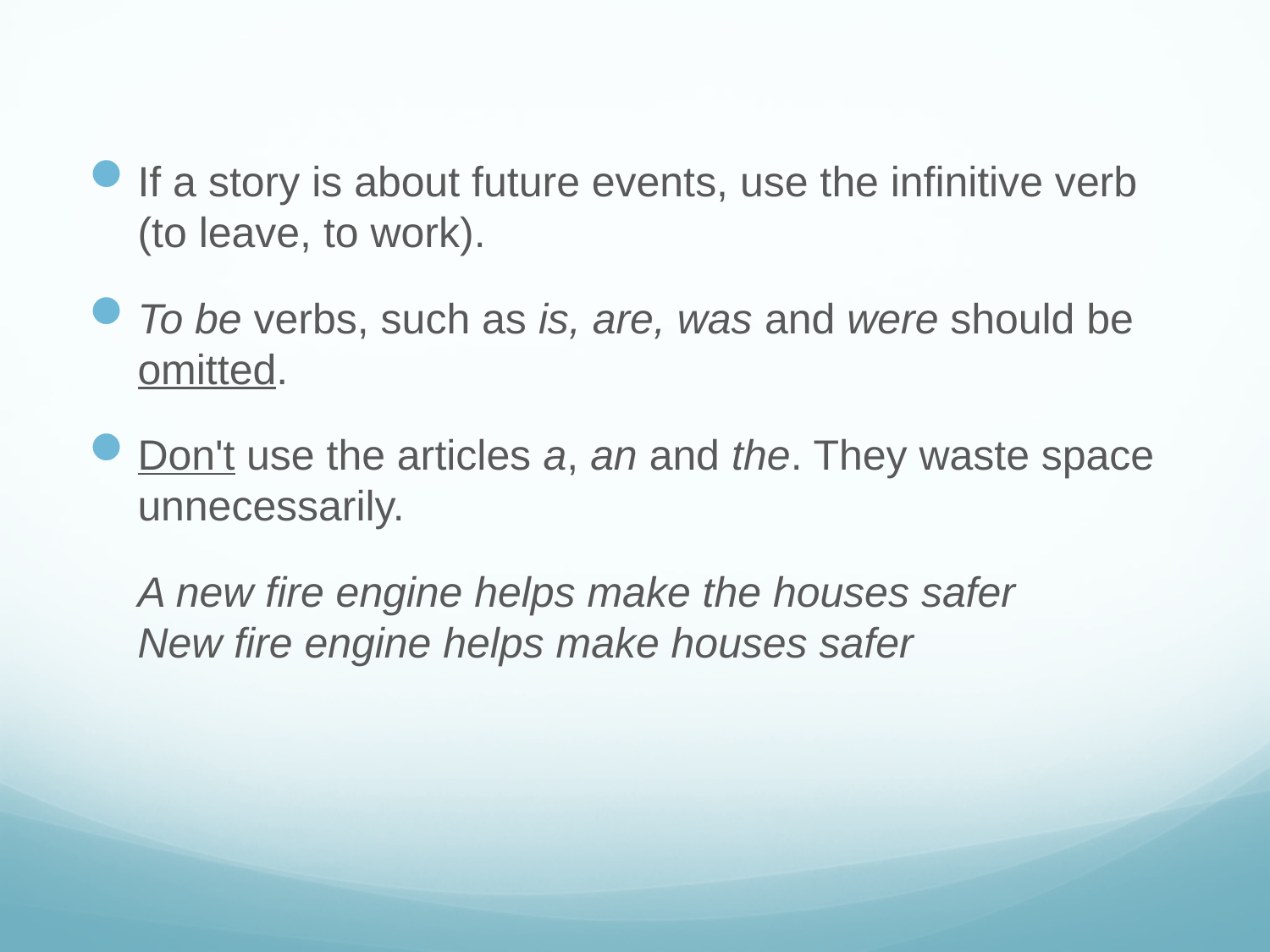

If a story is about future events, use the infinitive verb (to leave, to work).
To be verbs, such as is, are, was and were should be omitted.
Don't use the articles a, an and the. They waste space unnecessarily.
	A new fire engine helps make the houses safer
New fire engine helps make houses safer